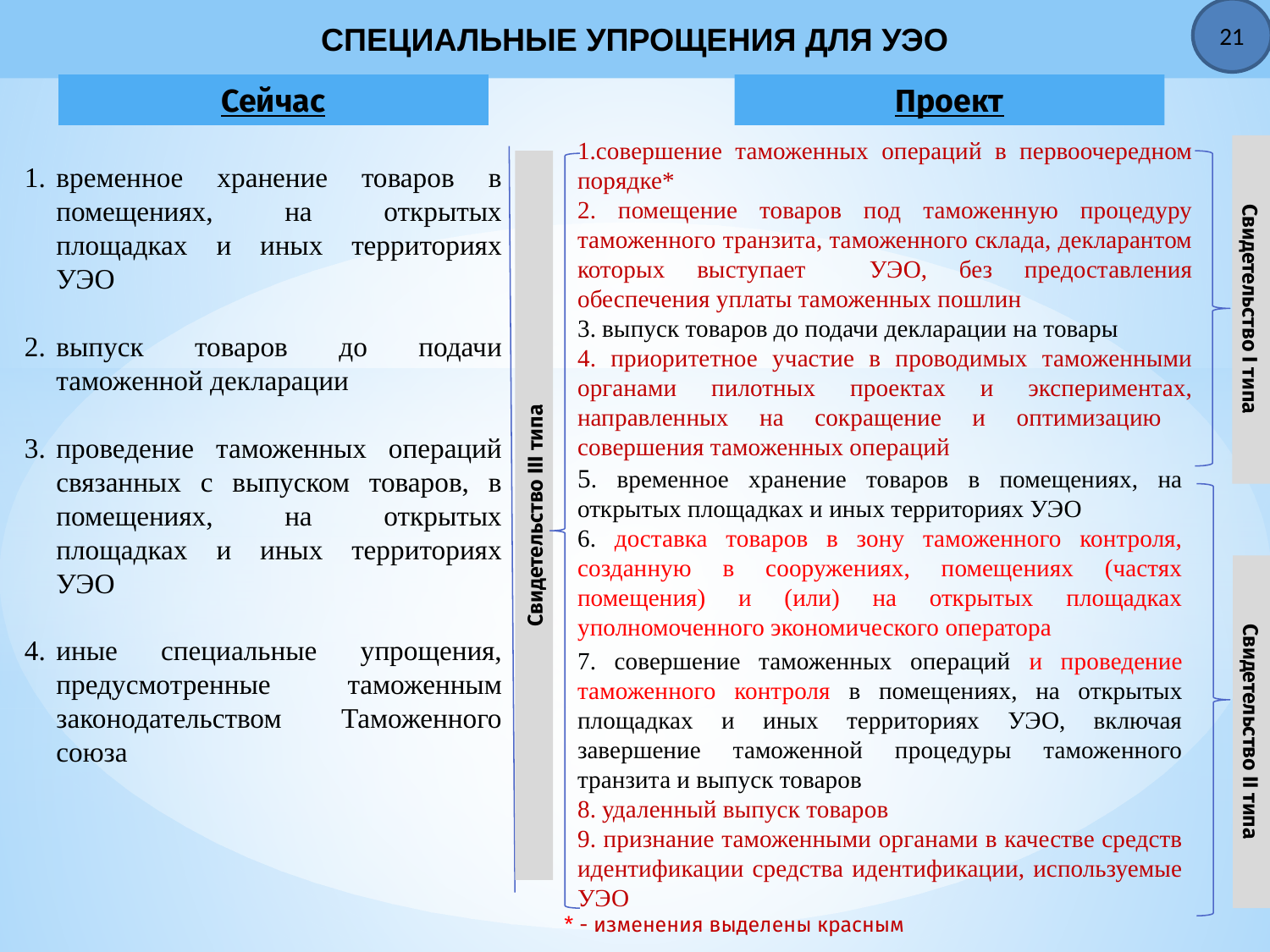

СПЕЦИАЛЬНЫЕ УПРОЩЕНИЯ ДЛЯ УЭО
21
Сейчас
Проект

совершение таможенных операций в первоочередном порядке*
2. помещение товаров под таможенную процедуру таможенного транзита, таможенного склада, декларантом которых выступает  УЭО, без предоставления обеспечения уплаты таможенных пошлин
3. выпуск товаров до подачи декларации на товары
4. приоритетное участие в проводимых таможенными органами пилотных проектах и экспериментах, направленных на сокращение и оптимизацию  совершения таможенных операций

временное хранение товаров в помещениях, на открытых площадках и иных территориях УЭО

выпуск товаров до подачи таможенной декларации

проведение таможенных операций связанных с выпуском товаров, в помещениях, на открытых площадках и иных территориях УЭО

иные специальные упрощения, предусмотренные таможенным законодательством Таможенного союза

Свидетельство I типа
5. временное хранение товаров в помещениях, на открытых площадках и иных территориях УЭО
6. доставка товаров в зону таможенного контроля, созданную в сооружениях, помещениях (частях помещения) и (или) на открытых площадках уполномоченного экономического оператора

7. совершение таможенных операций и проведение таможенного контроля в помещениях, на открытых площадках и иных территориях УЭО, включая завершение таможенной процедуры таможенного транзита и выпуск товаров
8. удаленный выпуск товаров
9. признание таможенными органами в качестве средств идентификации средства идентификации, используемые УЭО

Свидетельство III типа
Свидетельство II типа
* - изменения выделены красным